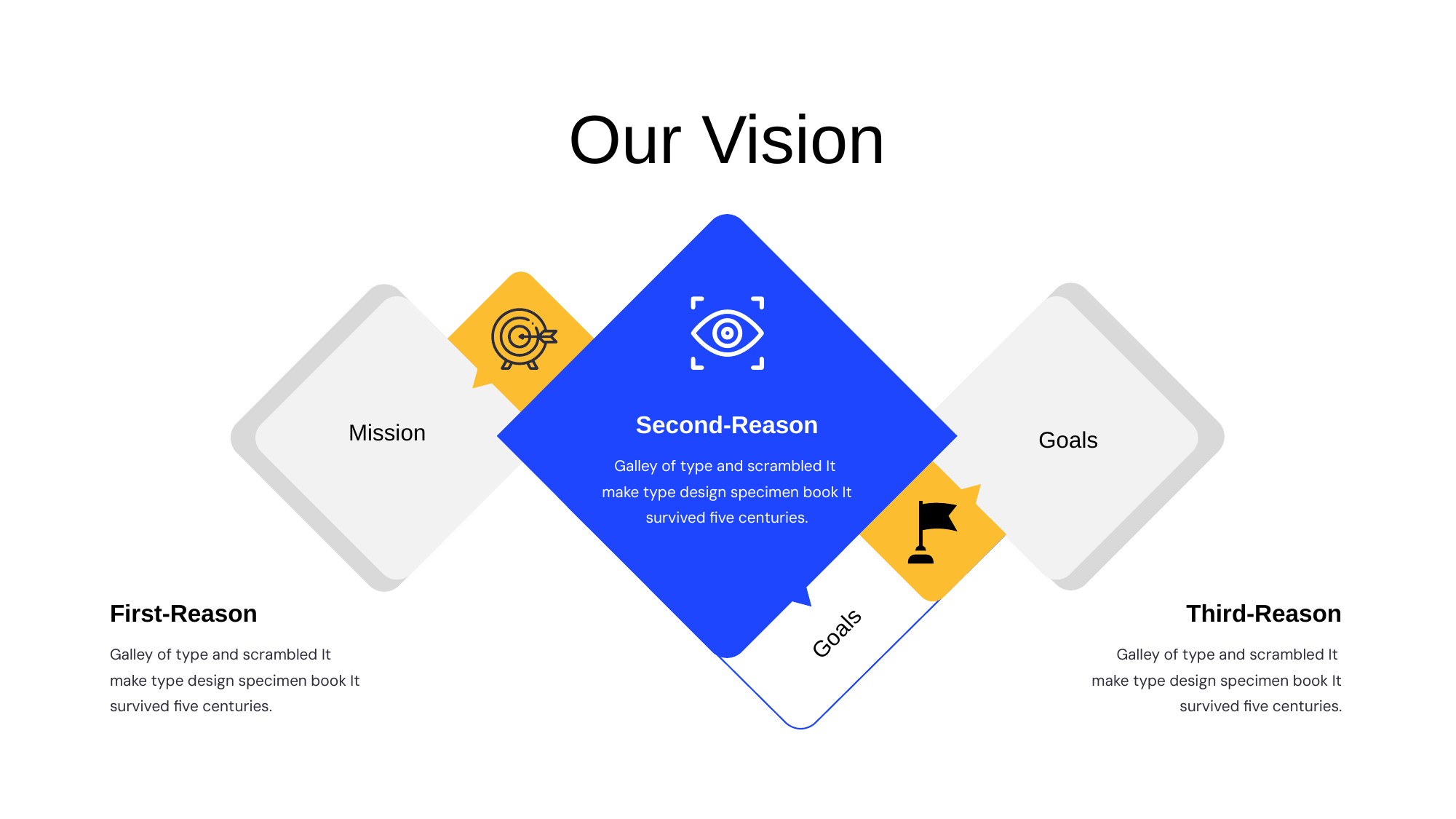

Our Vision

Second-Reason
Mission
Goals
Galley of type and scrambled It
make type design specimen book It survived five centuries.

First-Reason
Third-Reason
Goals
Galley of type and scrambled It
make type design specimen book It survived five centuries.
Galley of type and scrambled It
make type design specimen book It survived five centuries.